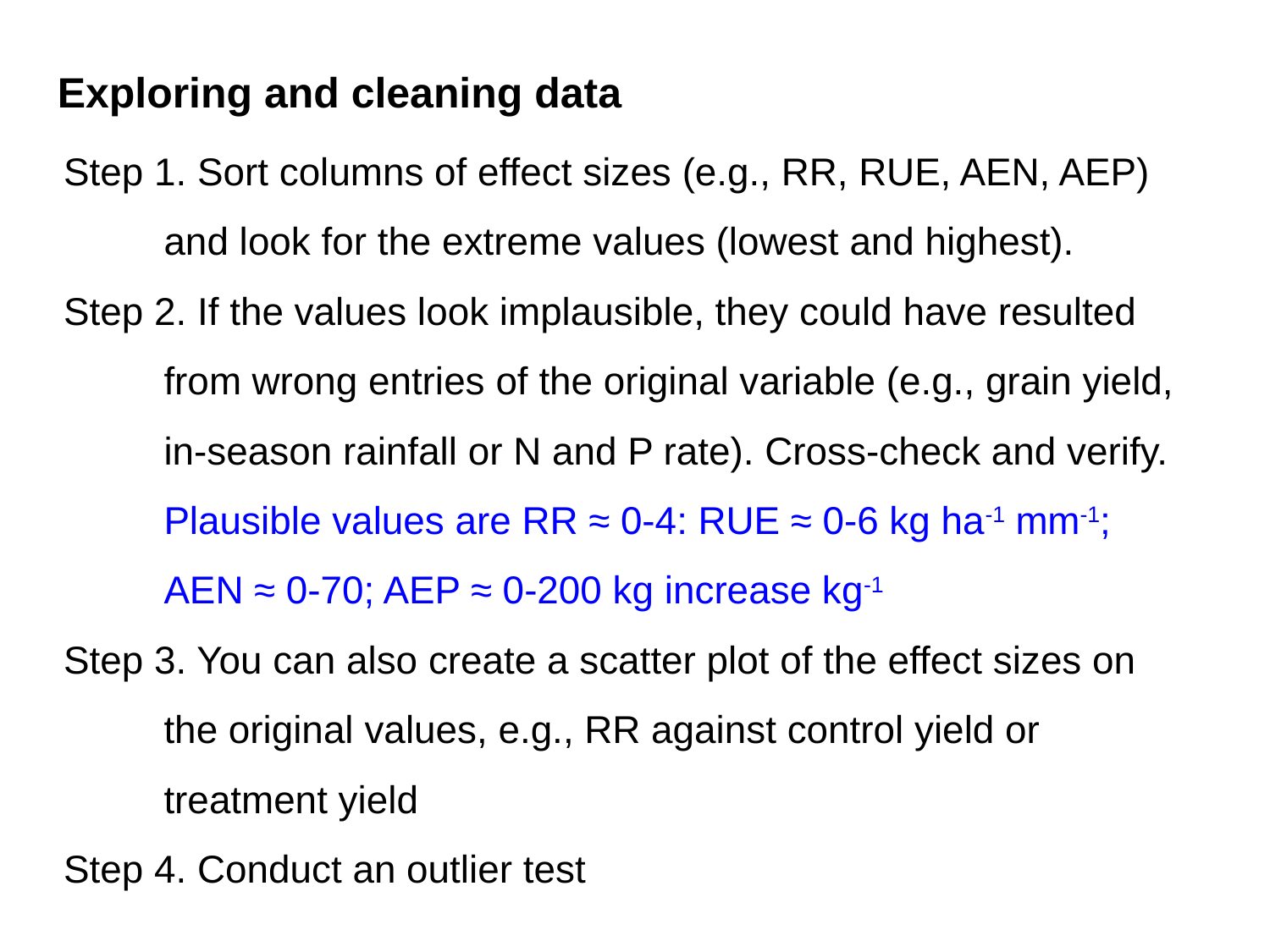

Exploring and cleaning data
Step 1. Sort columns of effect sizes (e.g., RR, RUE, AEN, AEP) and look for the extreme values (lowest and highest).
Step 2. If the values look implausible, they could have resulted from wrong entries of the original variable (e.g., grain yield, in-season rainfall or N and P rate). Cross-check and verify. Plausible values are RR ≈ 0-4: RUE ≈ 0-6 kg ha-1 mm-1; AEN ≈ 0-70; AEP ≈ 0-200 kg increase kg-1
Step 3. You can also create a scatter plot of the effect sizes on the original values, e.g., RR against control yield or treatment yield
Step 4. Conduct an outlier test